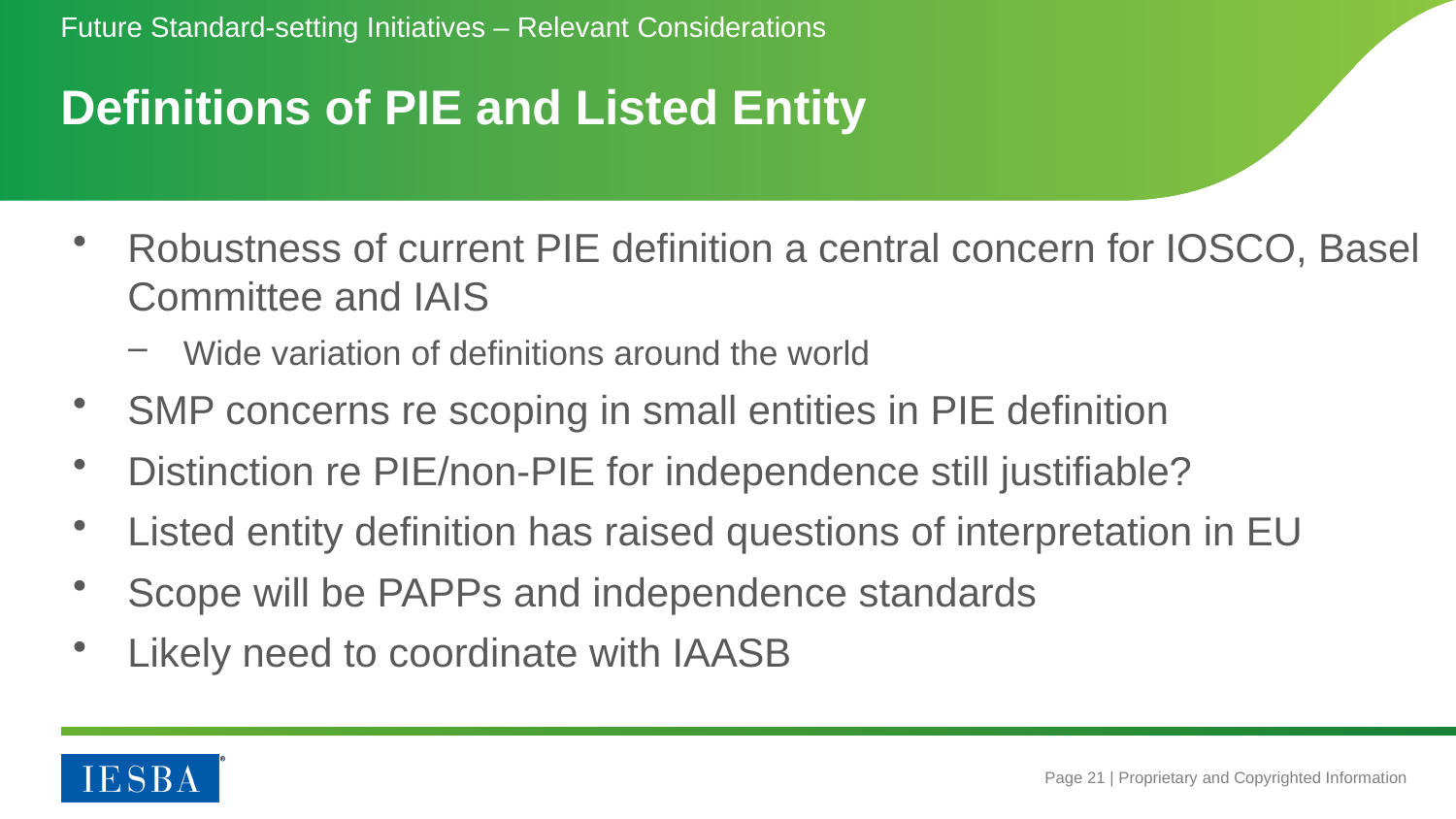

Future Standard-setting Initiatives – Relevant Considerations
# Definitions of PIE and Listed Entity
Robustness of current PIE definition a central concern for IOSCO, Basel Committee and IAIS
Wide variation of definitions around the world
SMP concerns re scoping in small entities in PIE definition
Distinction re PIE/non-PIE for independence still justifiable?
Listed entity definition has raised questions of interpretation in EU
Scope will be PAPPs and independence standards
Likely need to coordinate with IAASB